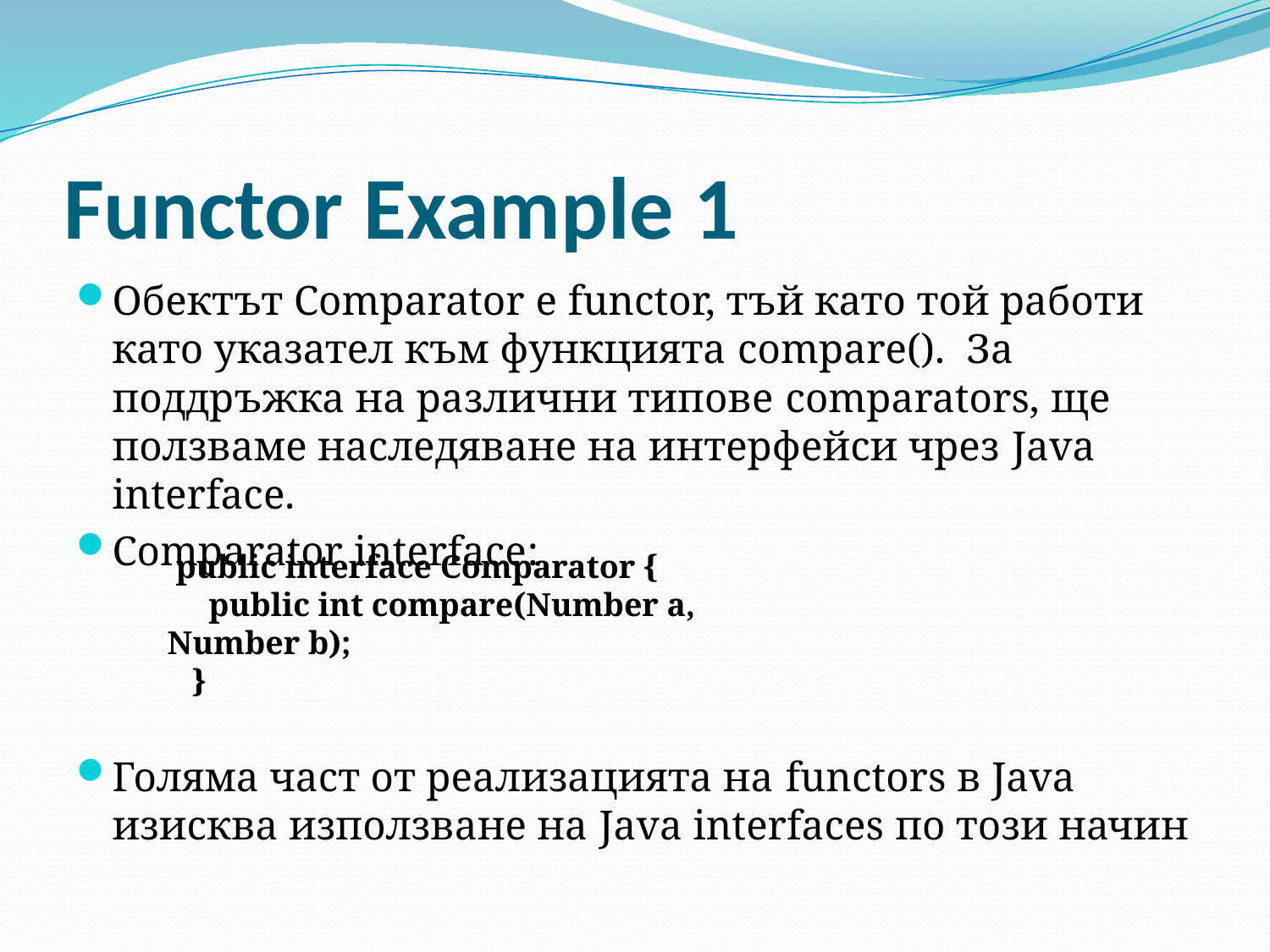

# Functor Example 1
Обектът Comparator е functor, тъй като той работи като указател към функцията compare().  За поддръжка на различни типове comparators, ще ползваме наследяване на интерфейси чрез Java interface.
Comparator interface:

Голяма част от реализацията на functors в Java изисква използване на Java interfaces по този начин
 public interface Comparator {
     public int compare(Number a, Number b);
   }